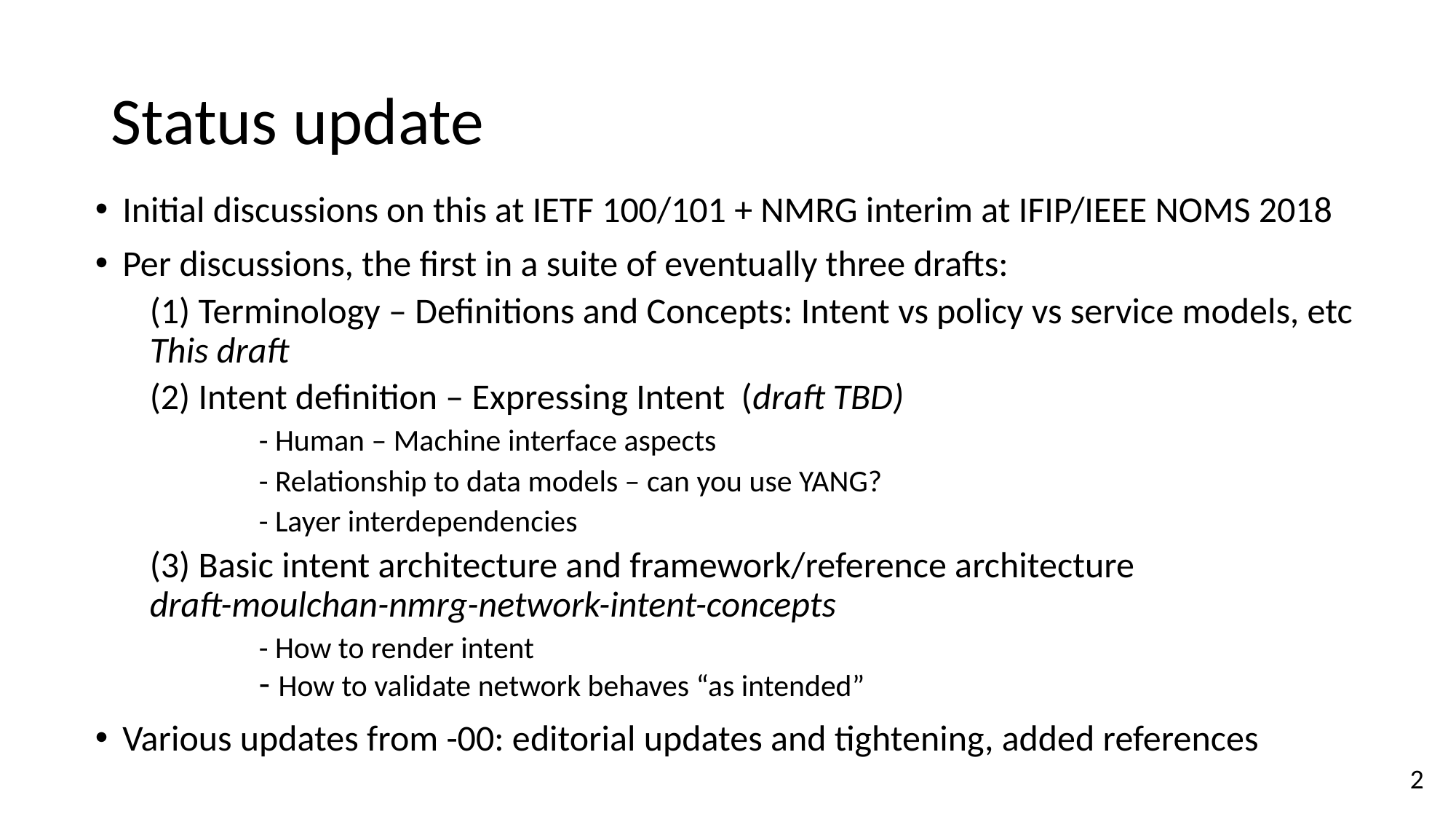

# Status update
Initial discussions on this at IETF 100/101 + NMRG interim at IFIP/IEEE NOMS 2018
Per discussions, the first in a suite of eventually three drafts:
(1) Terminology – Definitions and Concepts: Intent vs policy vs service models, etc
This draft
(2) Intent definition – Expressing Intent  (draft TBD)
	- Human – Machine interface aspects
	- Relationship to data models – can you use YANG?
	- Layer interdependencies
(3) Basic intent architecture and framework/reference architecture
draft-moulchan-nmrg-network-intent-concepts
	- How to render intent
	- How to validate network behaves “as intended”
Various updates from -00: editorial updates and tightening, added references

2